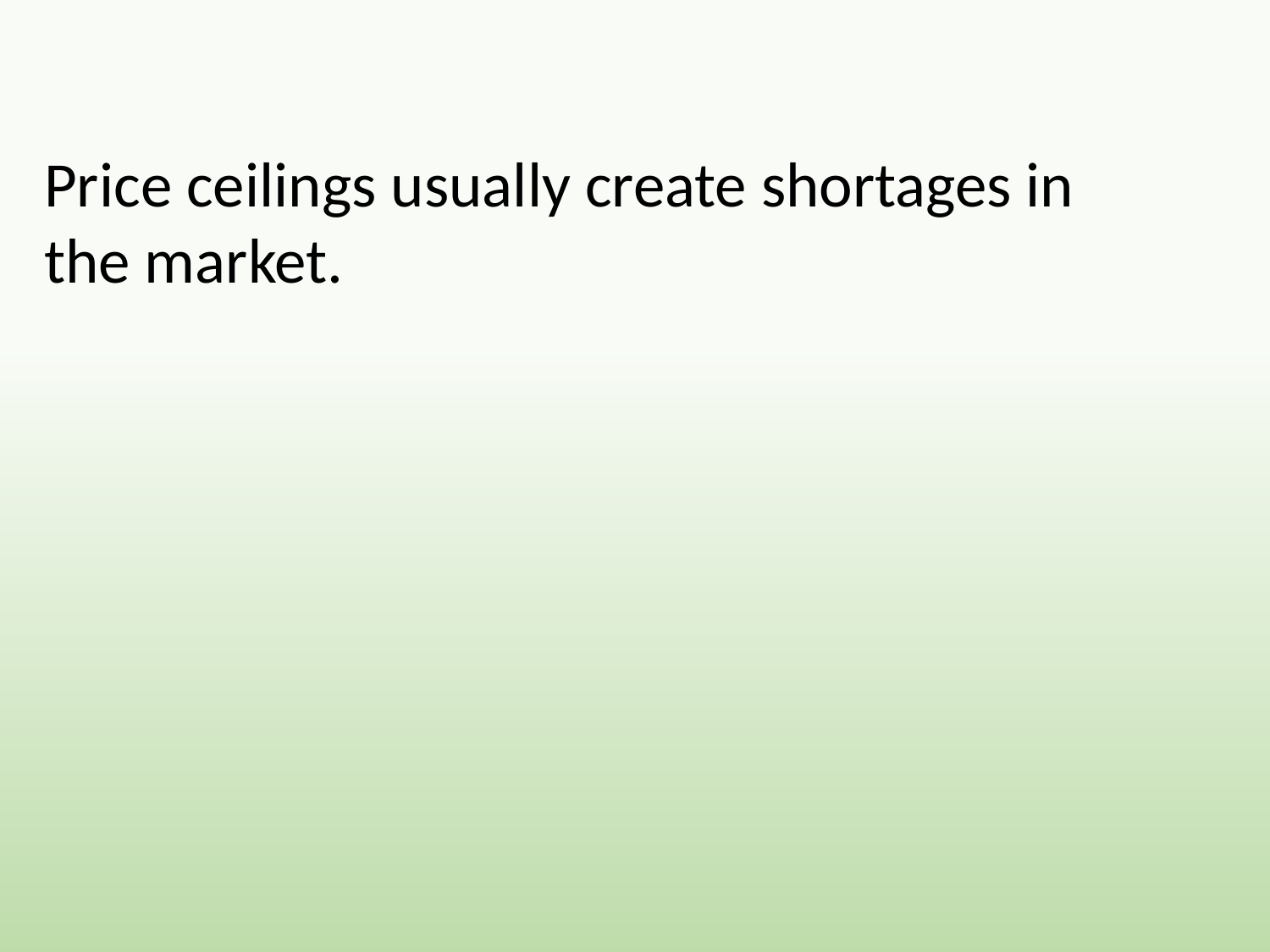

Price ceilings usually create shortages in the market.